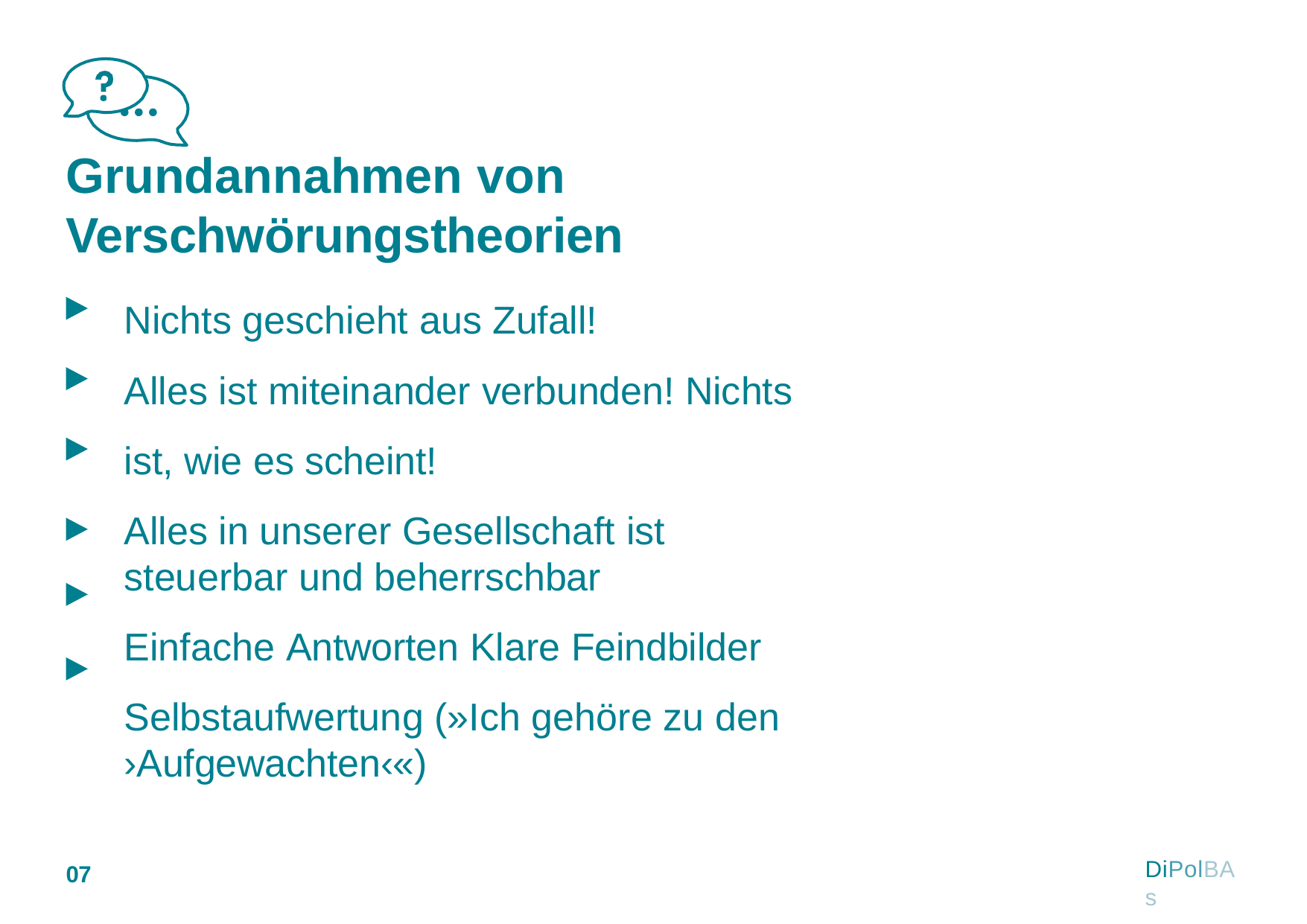

# Grundannahmen von Verschwörungstheorien
Nichts geschieht aus Zufall!
Alles ist miteinander verbunden! Nichts ist, wie es scheint!
Alles in unserer Gesellschaft ist steuerbar und beherrschbar
Einfache Antworten Klare Feindbilder
Selbstaufwertung (»Ich gehöre zu den ›Aufgewachten‹«)

DiPolBAs
07